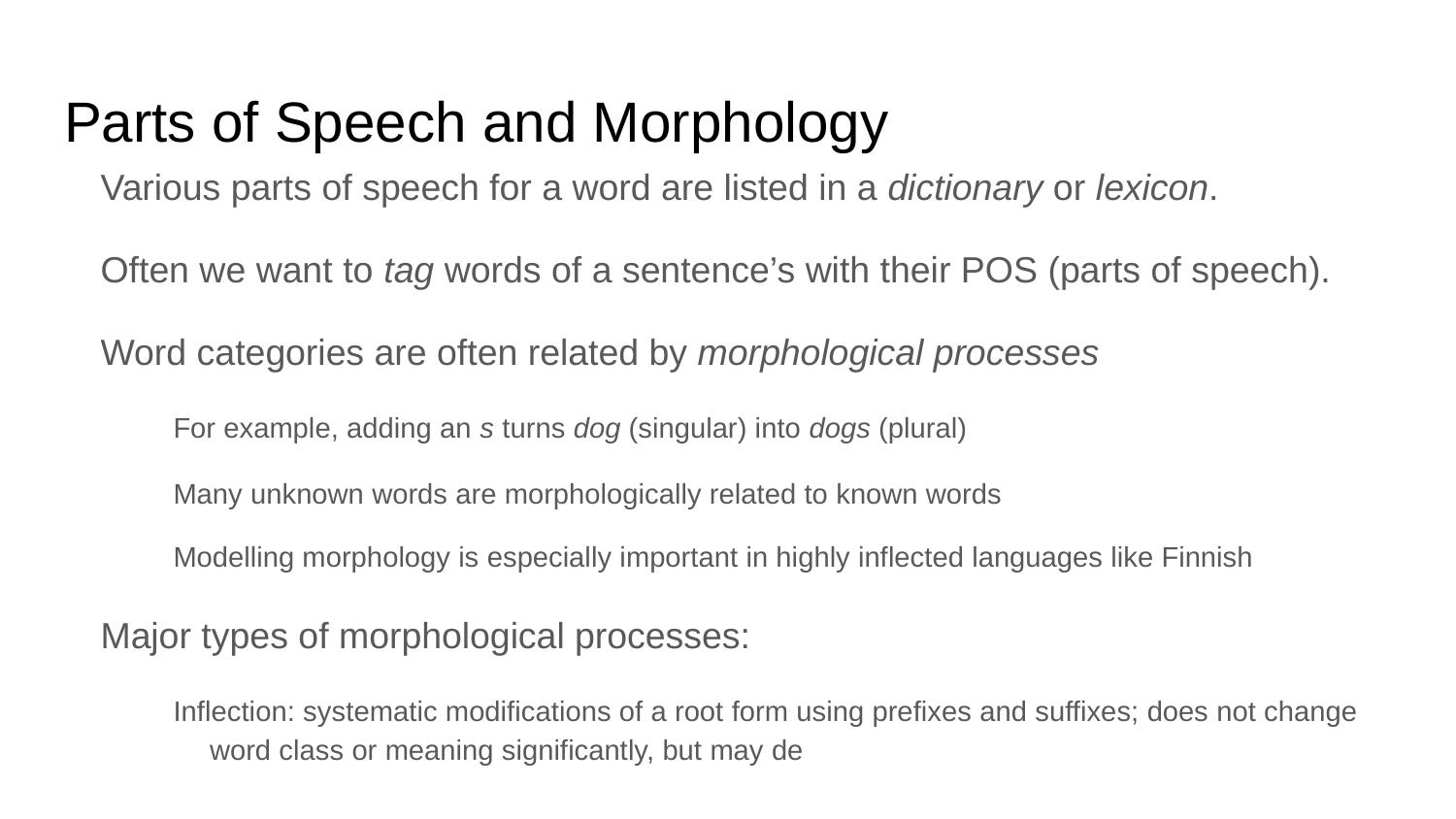

# Parts of Speech and Morphology
Various parts of speech for a word are listed in a dictionary or lexicon.
Often we want to tag words of a sentence’s with their POS (parts of speech).
Word categories are often related by morphological processes
For example, adding an s turns dog (singular) into dogs (plural)
Many unknown words are morphologically related to known words
Modelling morphology is especially important in highly inflected languages like Finnish
Major types of morphological processes:
Inflection: systematic modifications of a root form using prefixes and suffixes; does not change word class or meaning significantly, but may de